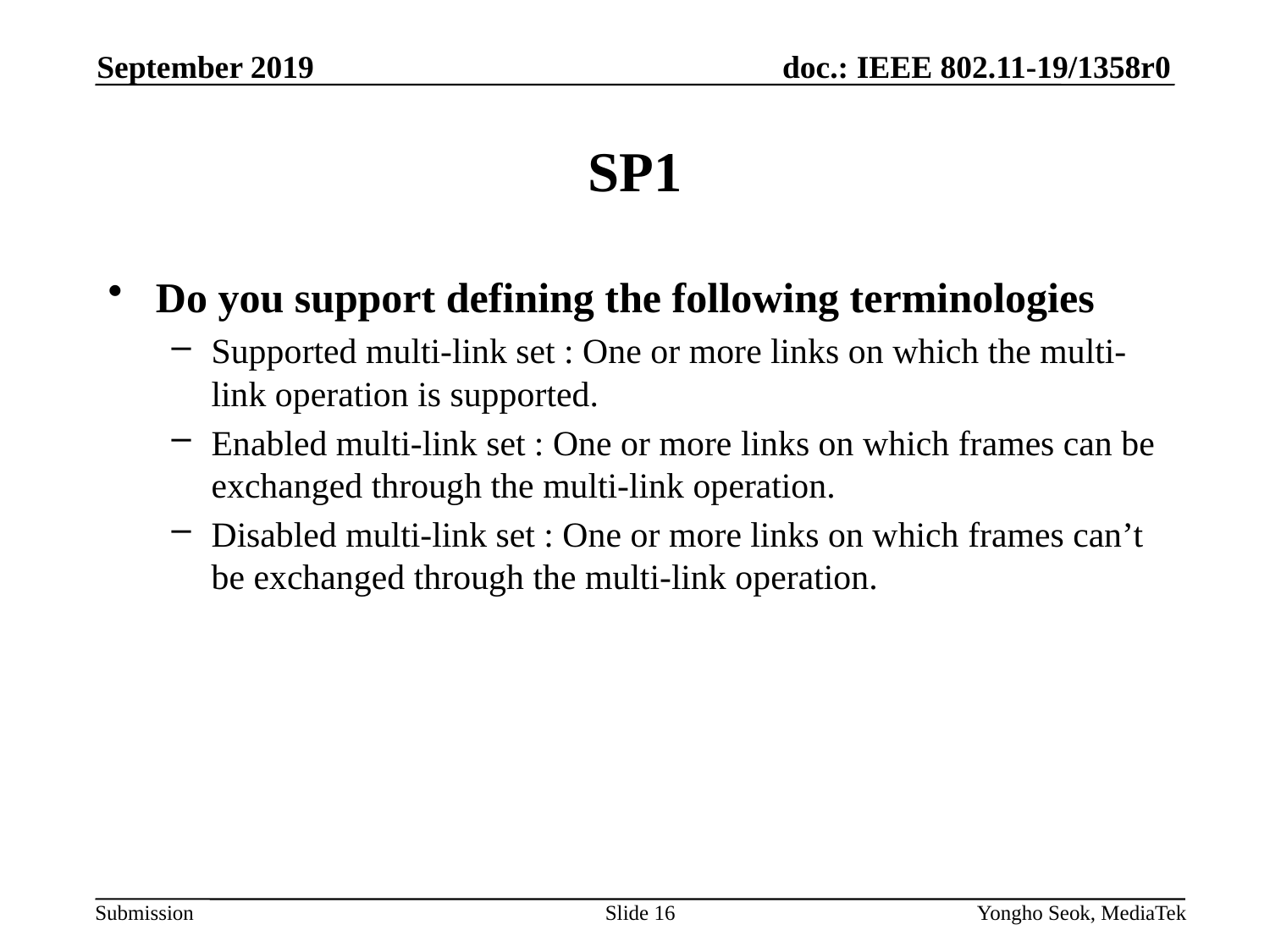

September 2019
# SP1
Do you support defining the following terminologies
Supported multi-link set : One or more links on which the multi-link operation is supported.
Enabled multi-link set : One or more links on which frames can be exchanged through the multi-link operation.
Disabled multi-link set : One or more links on which frames can’t be exchanged through the multi-link operation.
Slide 16
Yongho Seok, MediaTek